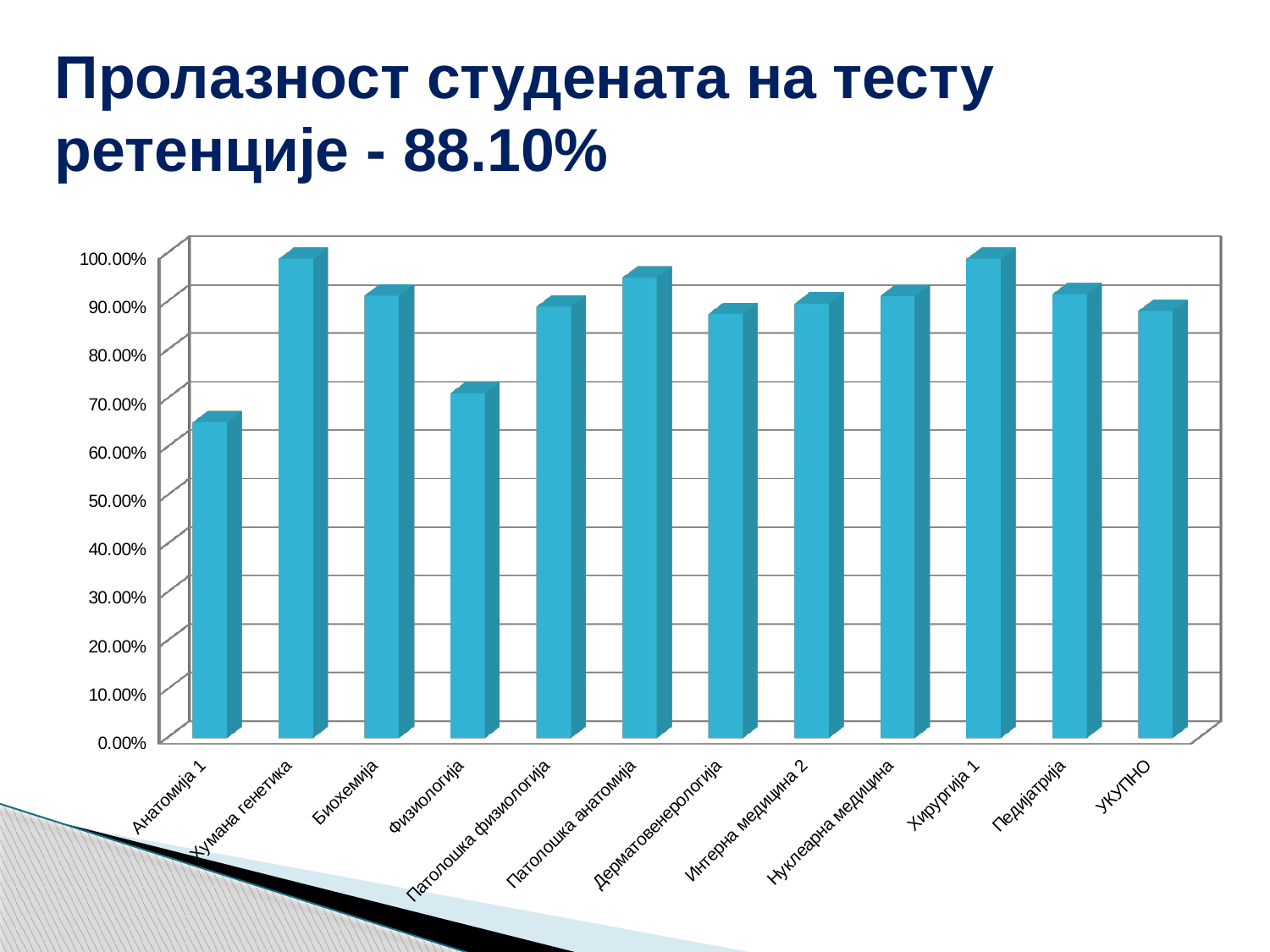

# Пролазност студената на тесту ретенције - 88.10%

[unsupported chart]